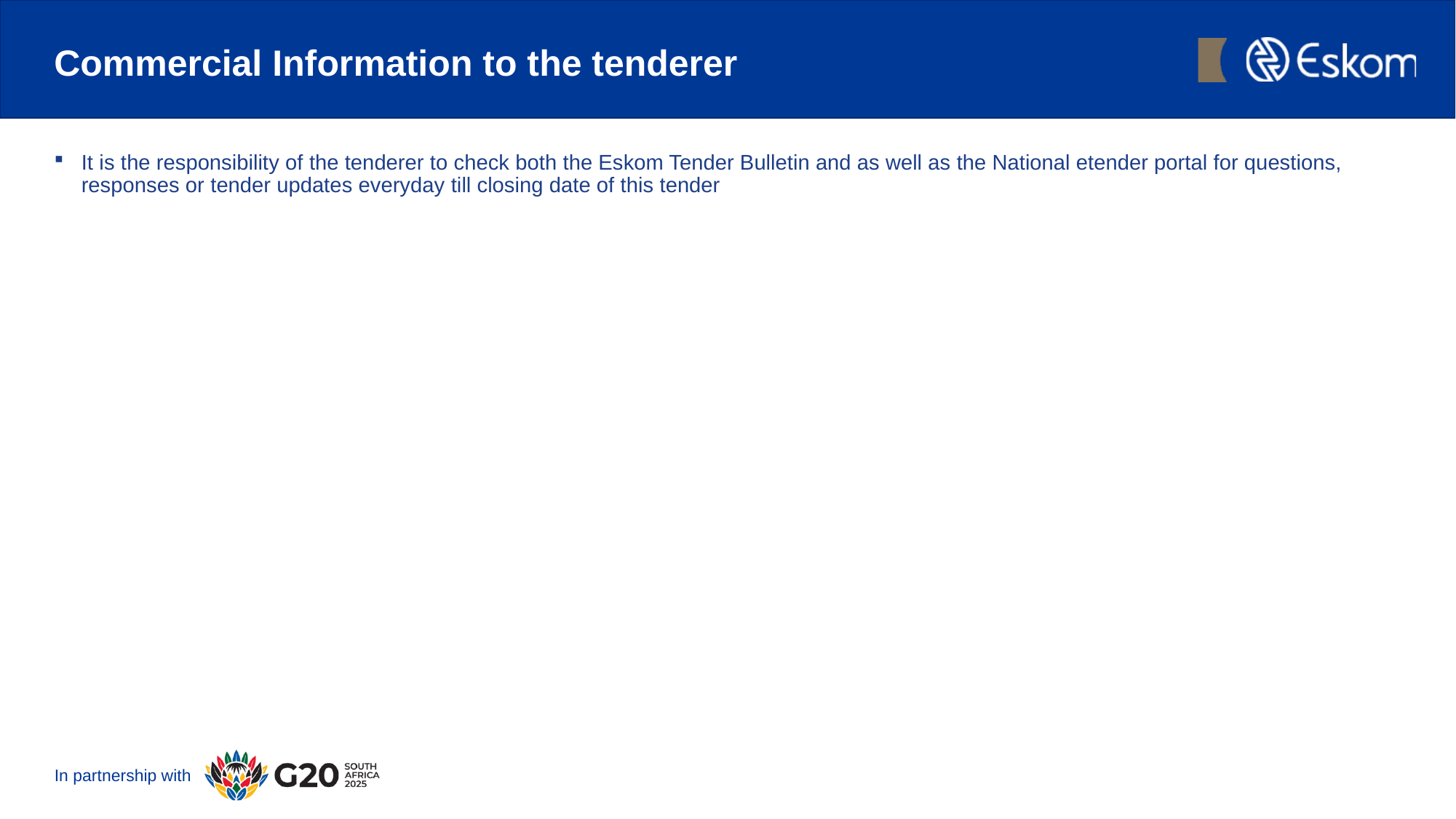

# Commercial Information to the tenderer
It is the responsibility of the tenderer to check both the Eskom Tender Bulletin and as well as the National etender portal for questions, responses or tender updates everyday till closing date of this tender